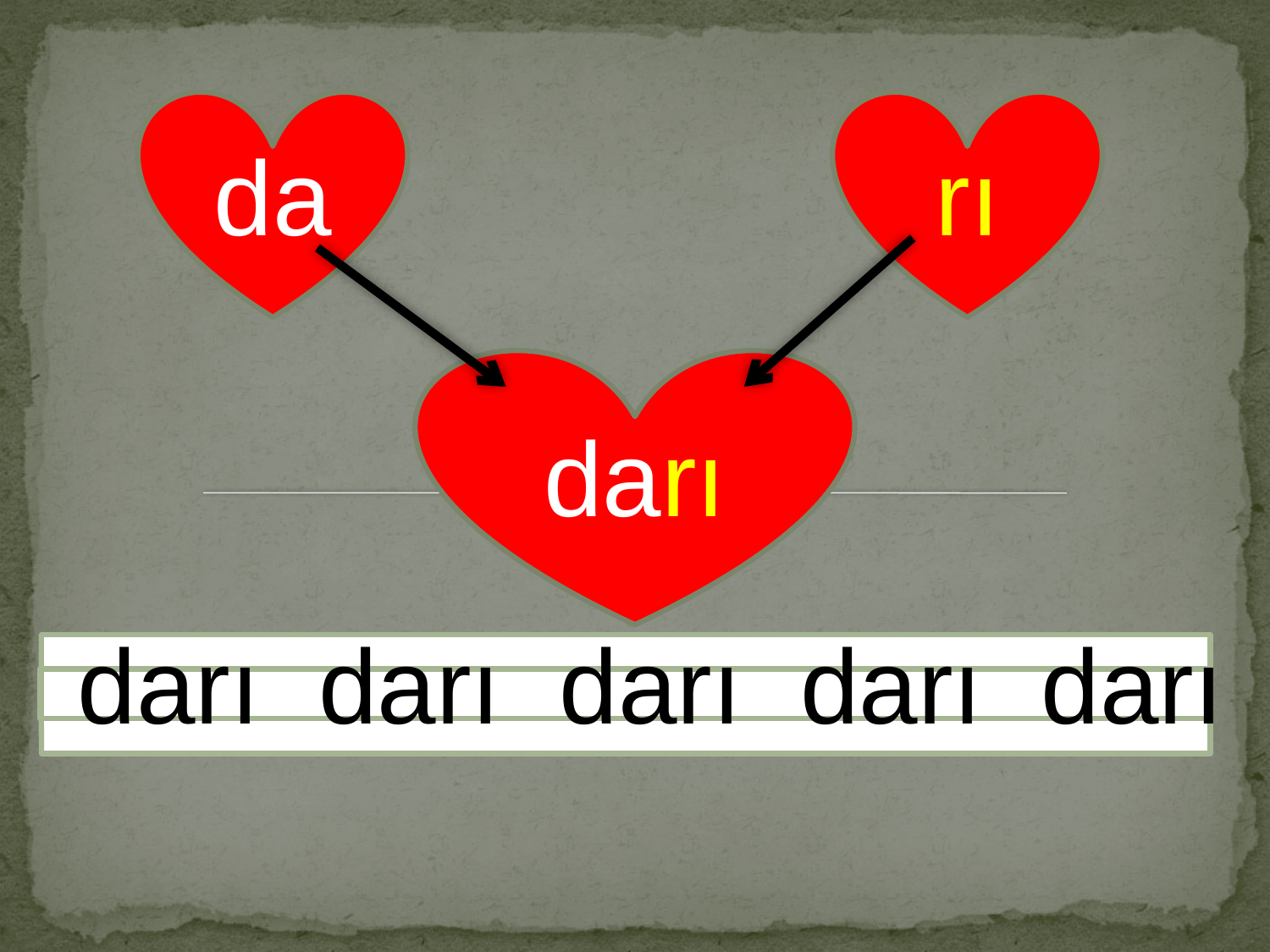

da
rı

darı

  darı  darı  darı  darı  darı